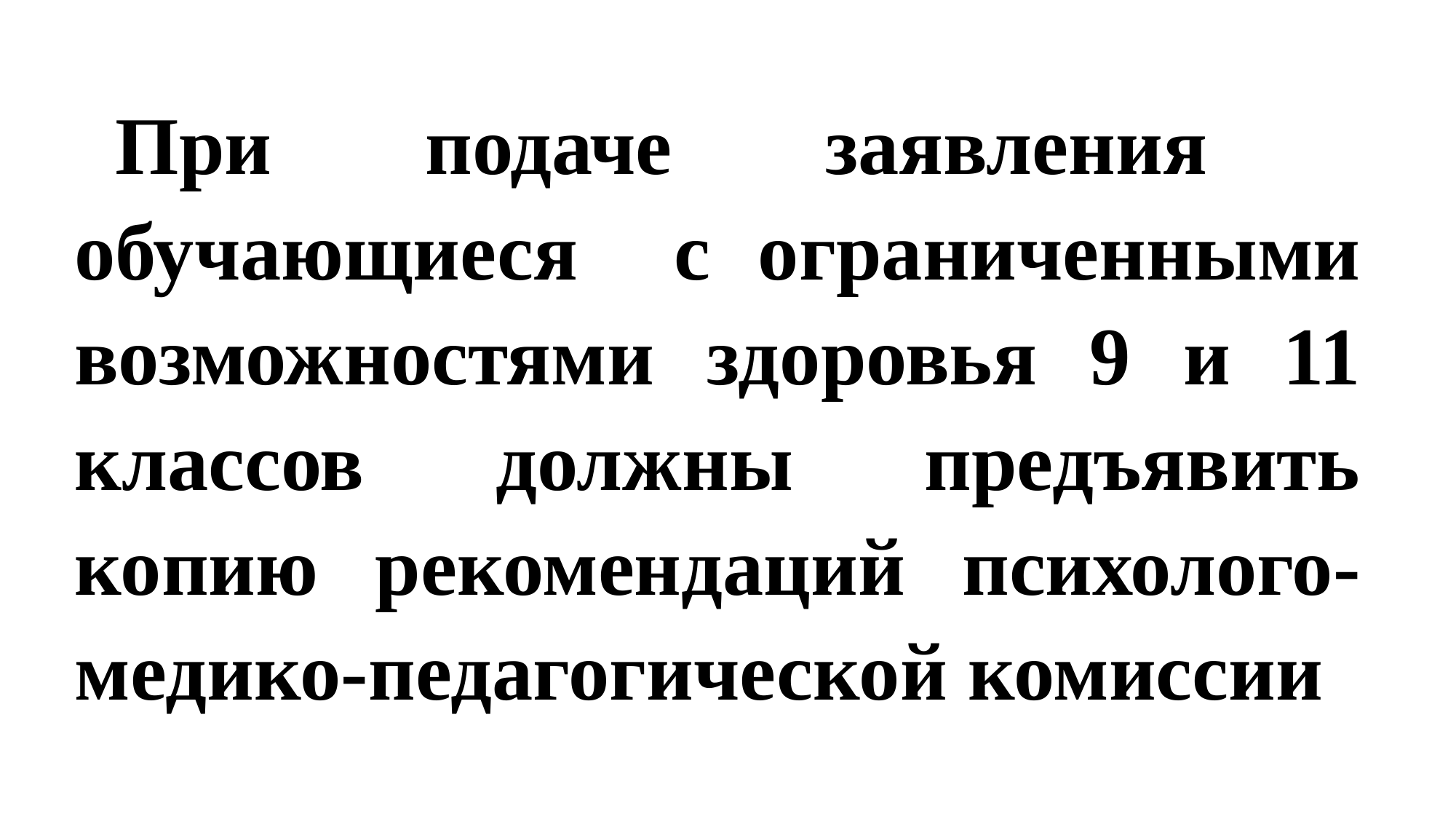

При подаче заявления  обучающиеся  с ограниченными возможностями здоровья 9 и 11 классов должны предъявить копию рекомендаций психолого-медико-педагогической комиссии